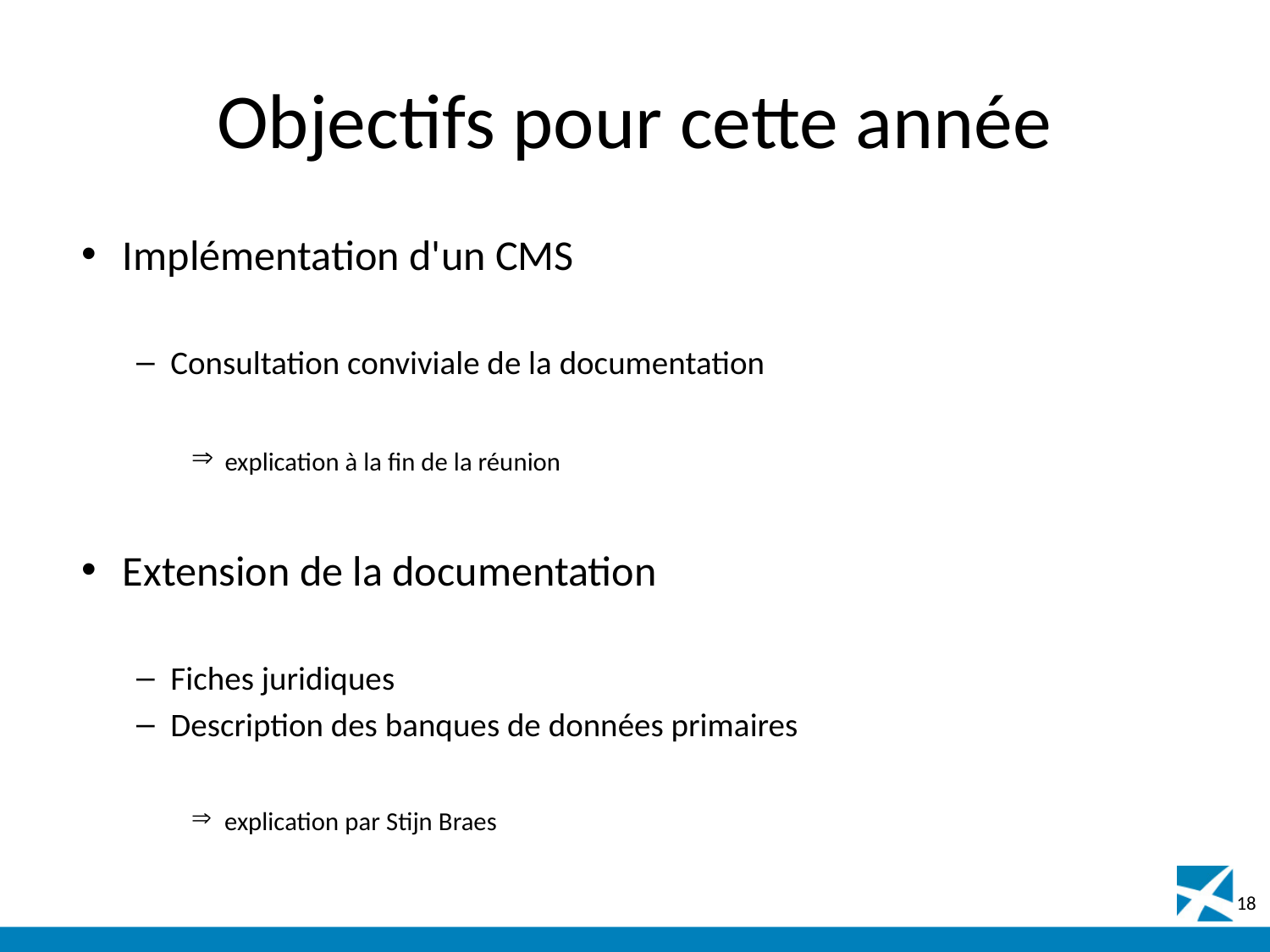

# Objectifs pour cette année
Implémentation d'un CMS

Consultation conviviale de la documentation

 explication à la fin de la réunion

Extension de la documentation

Fiches juridiques
Description des banques de données primaires

 explication par Stijn Braes